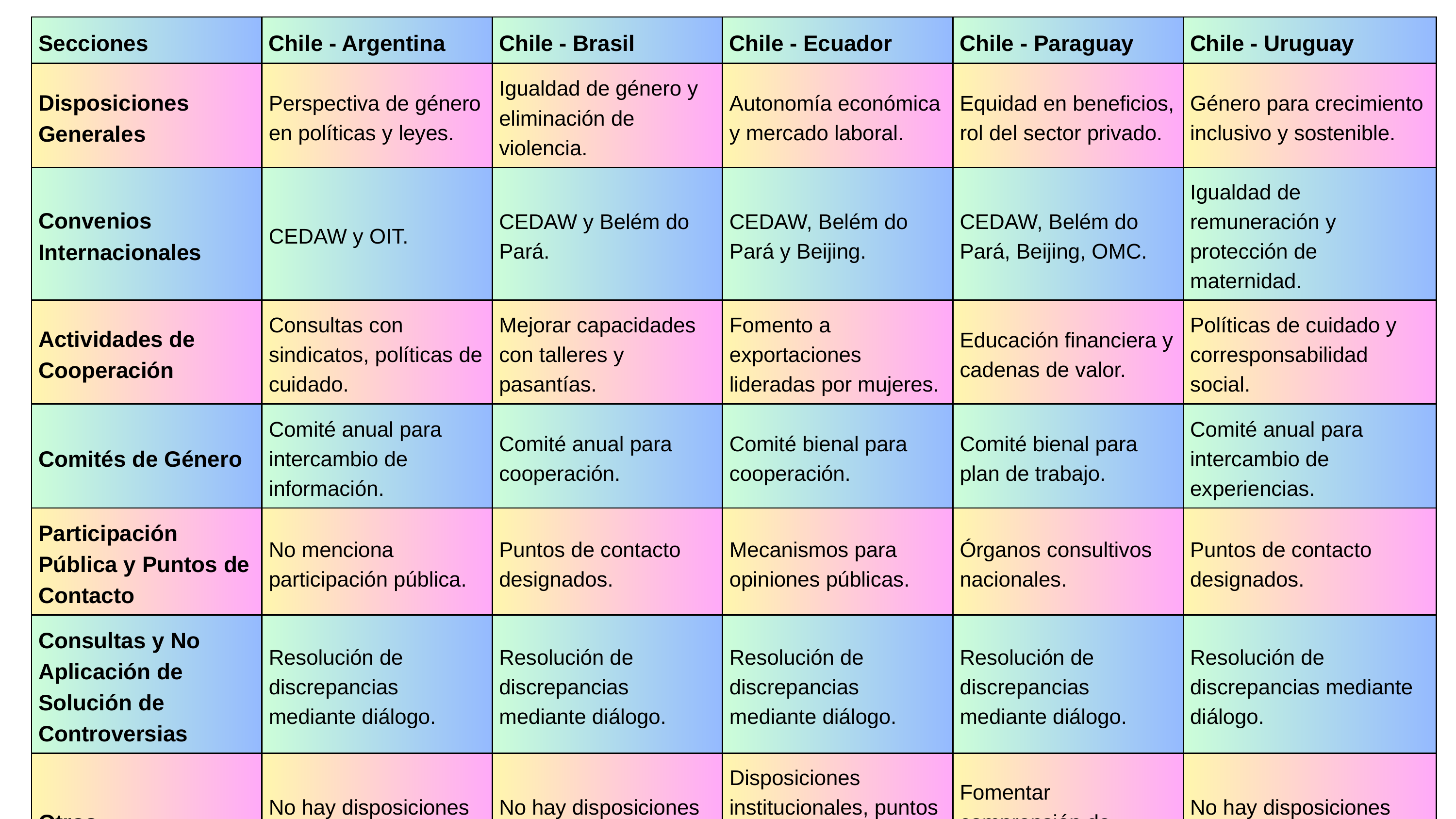

| Secciones | Chile - Argentina | Chile - Brasil | Chile - Ecuador | Chile - Paraguay | Chile - Uruguay |
| --- | --- | --- | --- | --- | --- |
| Disposiciones Generales | Perspectiva de género en políticas y leyes. | Igualdad de género y eliminación de violencia. | Autonomía económica y mercado laboral. | Equidad en beneficios, rol del sector privado. | Género para crecimiento inclusivo y sostenible. |
| Convenios Internacionales | CEDAW y OIT. | CEDAW y Belém do Pará. | CEDAW, Belém do Pará y Beijing. | CEDAW, Belém do Pará, Beijing, OMC. | Igualdad de remuneración y protección de maternidad. |
| Actividades de Cooperación | Consultas con sindicatos, políticas de cuidado. | Mejorar capacidades con talleres y pasantías. | Fomento a exportaciones lideradas por mujeres. | Educación financiera y cadenas de valor. | Políticas de cuidado y corresponsabilidad social. |
| Comités de Género | Comité anual para intercambio de información. | Comité anual para cooperación. | Comité bienal para cooperación. | Comité bienal para plan de trabajo. | Comité anual para intercambio de experiencias. |
| Participación Pública y Puntos de Contacto | No menciona participación pública. | Puntos de contacto designados. | Mecanismos para opiniones públicas. | Órganos consultivos nacionales. | Puntos de contacto designados. |
| Consultas y No Aplicación de Solución de Controversias | Resolución de discrepancias mediante diálogo. | Resolución de discrepancias mediante diálogo. | Resolución de discrepancias mediante diálogo. | Resolución de discrepancias mediante diálogo. | Resolución de discrepancias mediante diálogo. |
| Otros | No hay disposiciones adicionales. | No hay disposiciones adicionales. | Disposiciones institucionales, puntos de contacto en 6 meses. | Fomentar comprensión de políticas de género. | No hay disposiciones adicionales. |